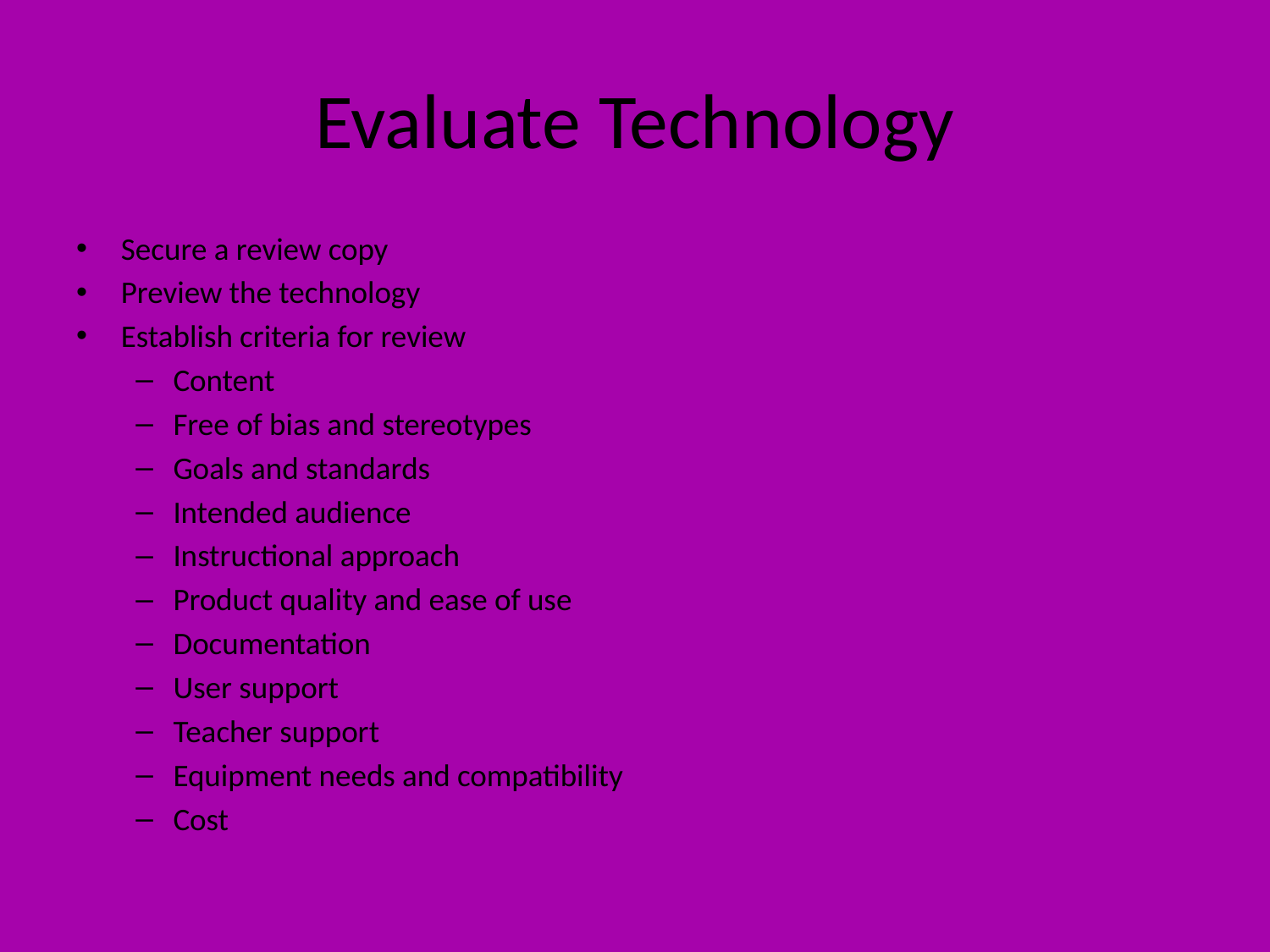

# Evaluate Technology
Secure a review copy
Preview the technology
Establish criteria for review
Content
Free of bias and stereotypes
Goals and standards
Intended audience
Instructional approach
Product quality and ease of use
Documentation
User support
Teacher support
Equipment needs and compatibility
Cost